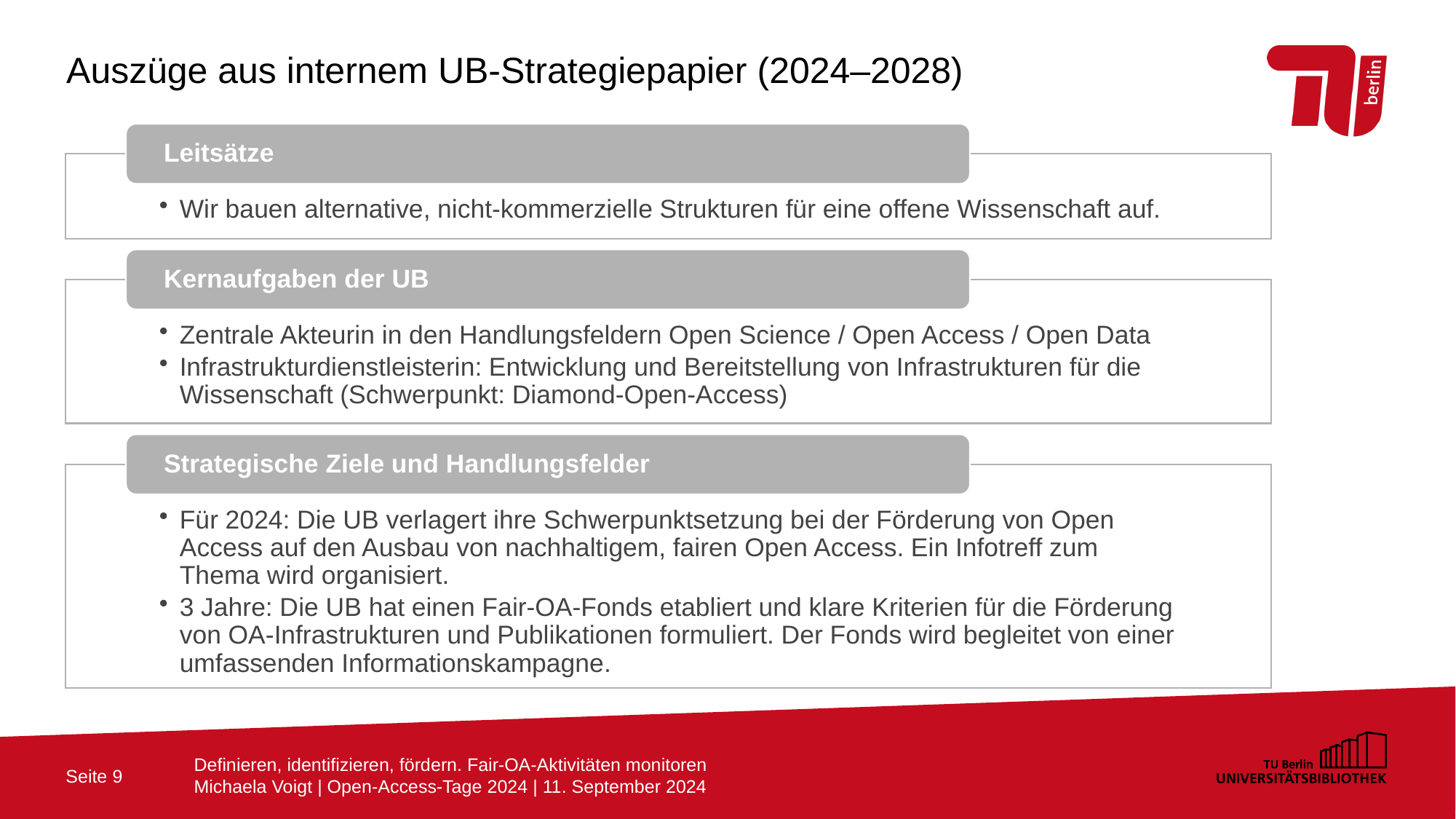

Auszüge aus internem UB-Strategiepapier (2024–2028)

Wir bauen alternative, nicht-kommerzielle Strukturen für eine offene Wissenschaft auf.
Leitsätze
Zentrale Akteurin in den Handlungsfeldern Open Science / Open Access / Open Data
Infrastrukturdienstleisterin: Entwicklung und Bereitstellung von Infrastrukturen für die Wissenschaft (Schwerpunkt: Diamond-Open-Access)
Kernaufgaben der UB
Für 2024: Die UB verlagert ihre Schwerpunktsetzung bei der Förderung von Open Access auf den Ausbau von nachhaltigem, fairen Open Access. Ein Infotreff zum Thema wird organisiert.
3 Jahre: Die UB hat einen Fair-OA-Fonds etabliert und klare Kriterien für die Förderung von OA-Infrastrukturen und Publikationen formuliert. Der Fonds wird begleitet von einer umfassenden Informationskampagne.
Strategische Ziele und Handlungsfelder